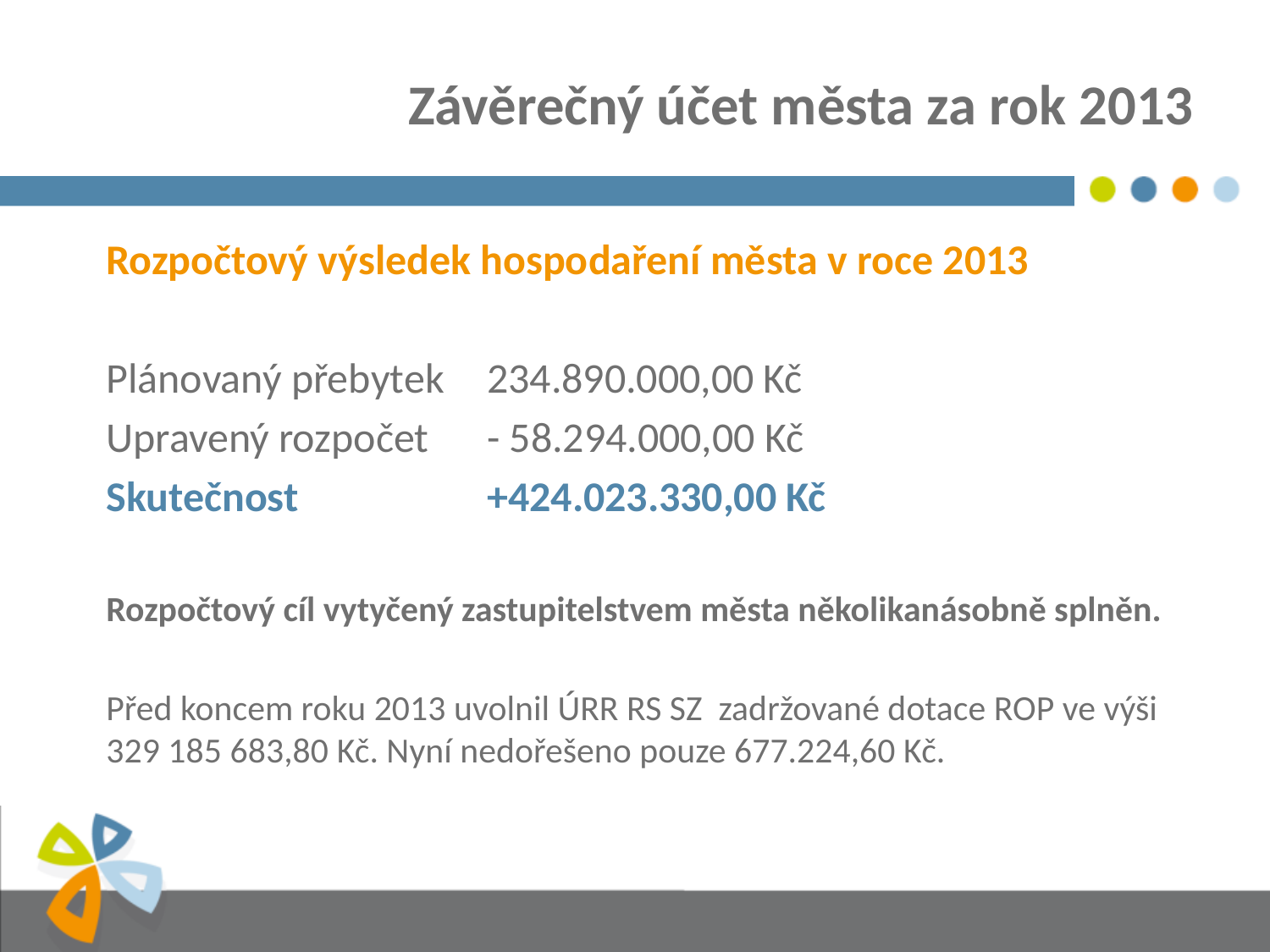

# Závěrečný účet města za rok 2013
Rozpočtový výsledek hospodaření města v roce 2013

Plánovaný přebytek	234.890.000,00 Kč
Upravený rozpočet	- 58.294.000,00 Kč
Skutečnost		+424.023.330,00 Kč

Rozpočtový cíl vytyčený zastupitelstvem města několikanásobně splněn.

Před koncem roku 2013 uvolnil ÚRR RS SZ  zadržované dotace ROP ve výši 329 185 683,80 Kč. Nyní nedořešeno pouze 677.224,60 Kč.